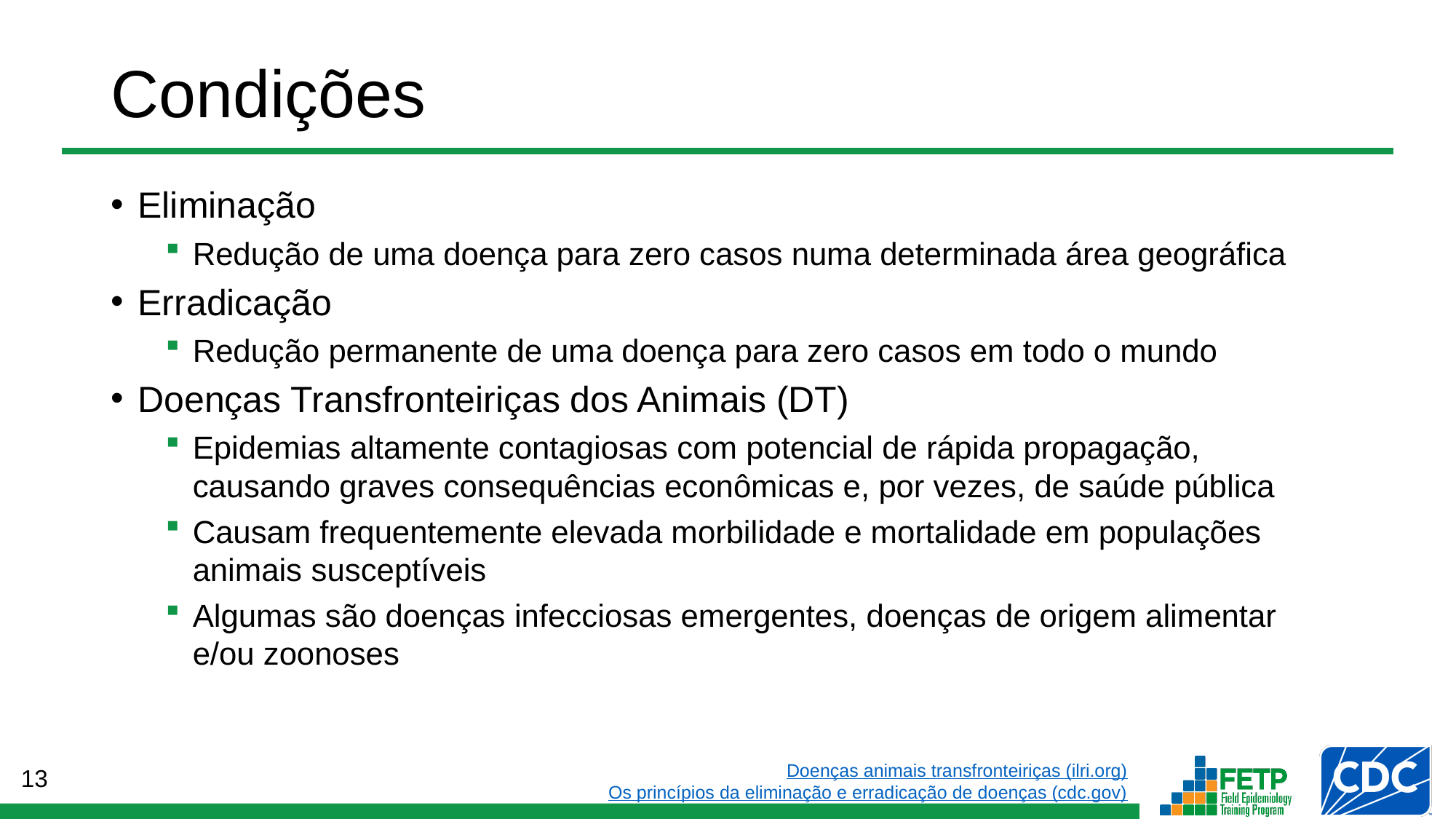

# Condições
Eliminação
Redução de uma doença para zero casos numa determinada área geográfica
Erradicação
Redução permanente de uma doença para zero casos em todo o mundo
Doenças Transfronteiriças dos Animais (DT)
Epidemias altamente contagiosas com potencial de rápida propagação, causando graves consequências econômicas e, por vezes, de saúde pública
Causam frequentemente elevada morbilidade e mortalidade em populações animais susceptíveis
Algumas são doenças infecciosas emergentes, doenças de origem alimentar
e/ou zoonoses

Doenças animais transfronteiriças (ilri.org)
Os princípios da eliminação e erradicação de doenças (cdc.gov)